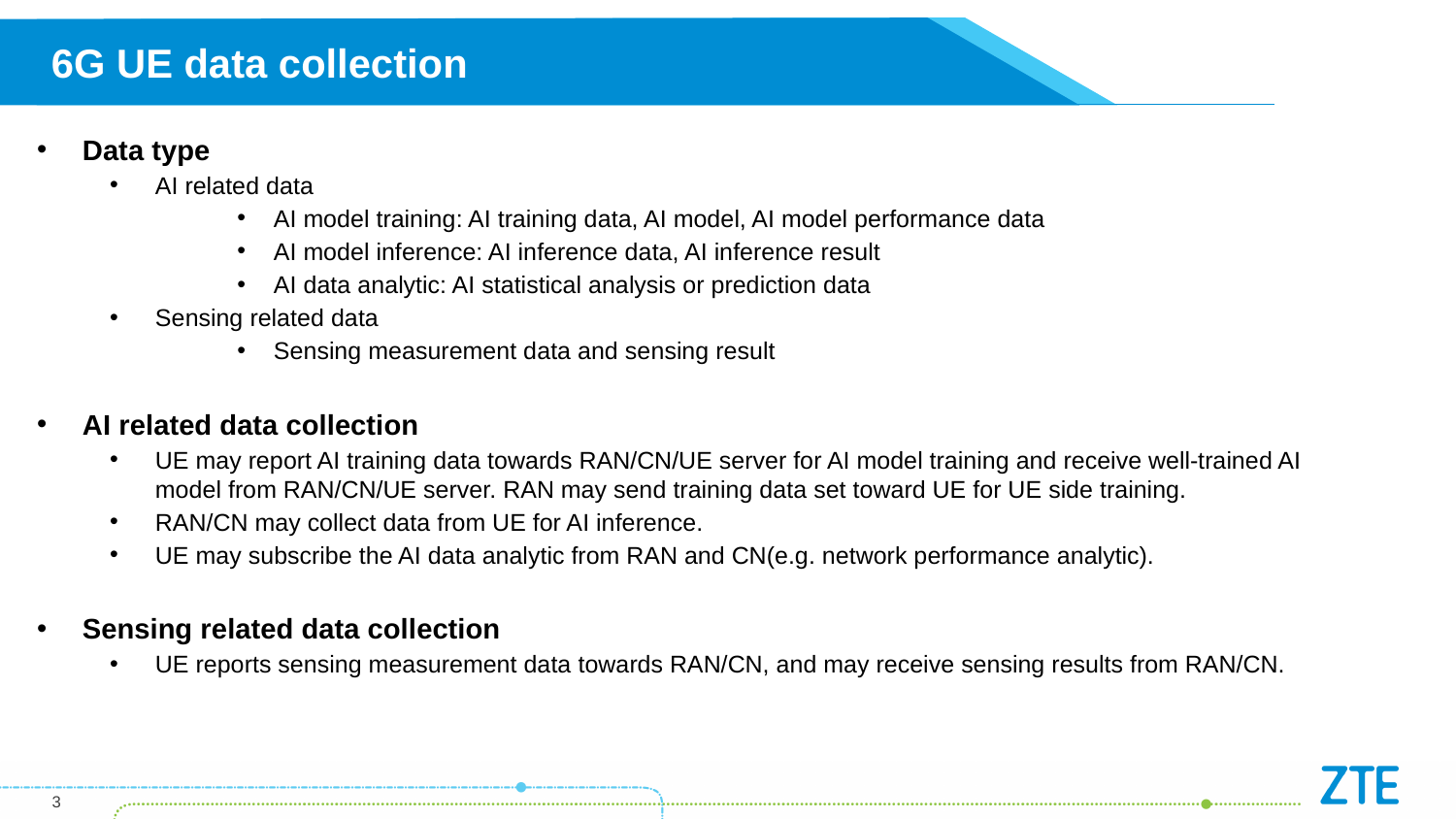

6G UE data collection
Data type
AI related data
AI model training: AI training data, AI model, AI model performance data
AI model inference: AI inference data, AI inference result
AI data analytic: AI statistical analysis or prediction data
Sensing related data
Sensing measurement data and sensing result

AI related data collection
UE may report AI training data towards RAN/CN/UE server for AI model training and receive well-trained AI model from RAN/CN/UE server. RAN may send training data set toward UE for UE side training.
RAN/CN may collect data from UE for AI inference.
UE may subscribe the AI data analytic from RAN and CN(e.g. network performance analytic).

Sensing related data collection
UE reports sensing measurement data towards RAN/CN, and may receive sensing results from RAN/CN.